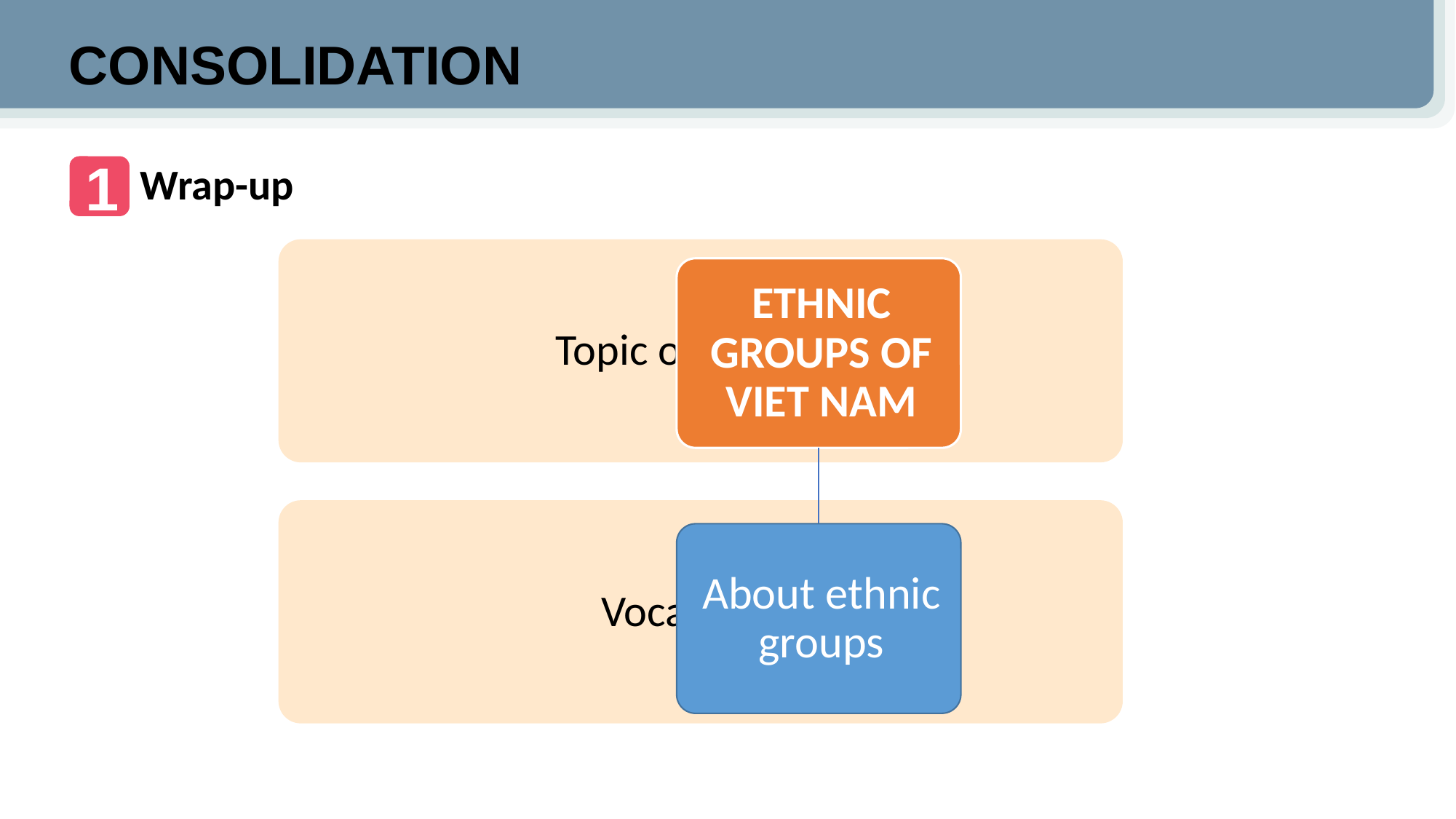

CONSOLIDATION
1
Wrap-up

Vocabulary
Topic of the unit
ETHNIC GROUPS OF VIET NAM
About ethnic groups